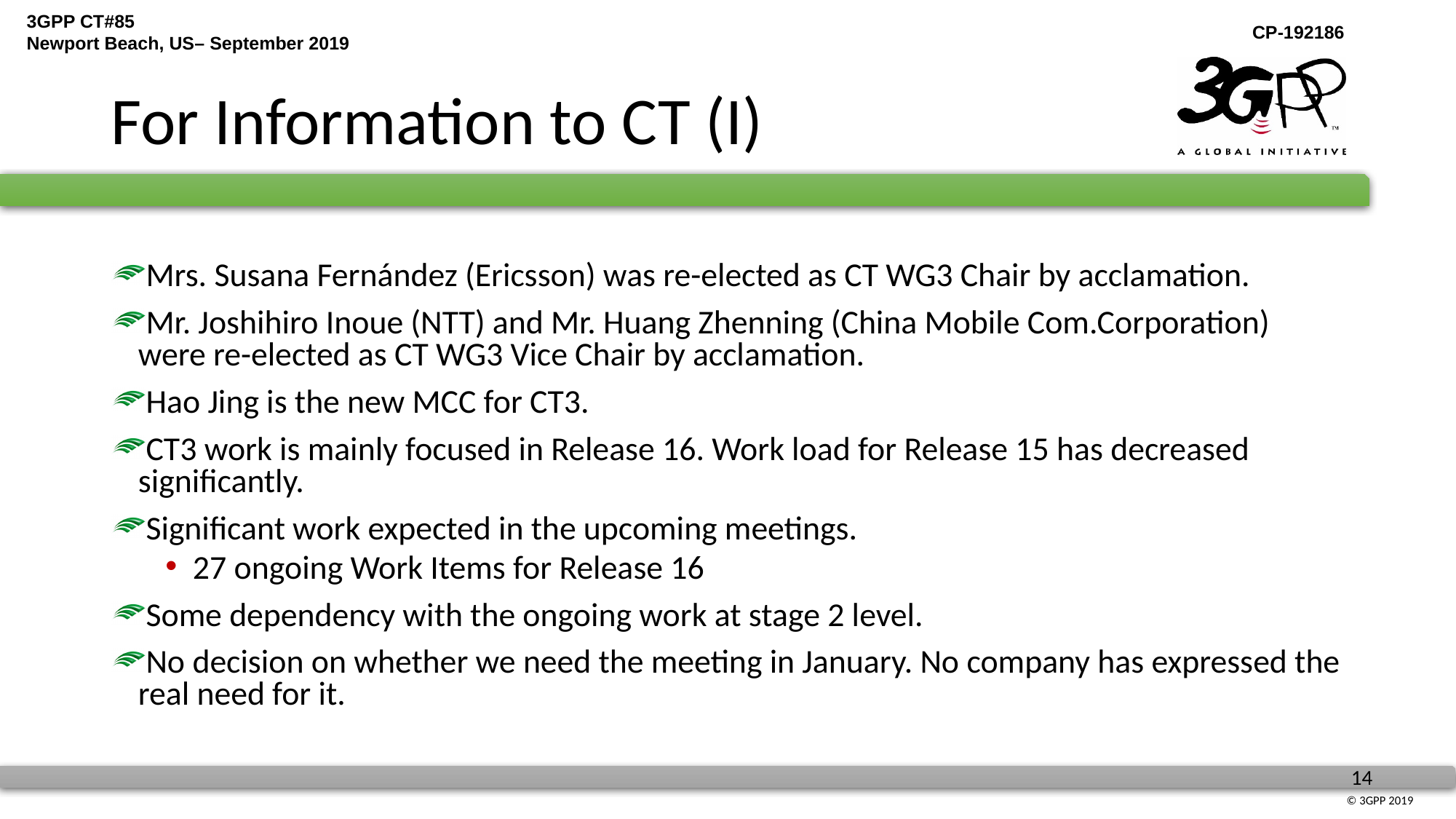

# For Information to CT (I)
Mrs. Susana Fernández (Ericsson) was re-elected as CT WG3 Chair by acclamation.
Mr. Joshihiro Inoue (NTT) and Mr. Huang Zhenning (China Mobile Com.Corporation) were re-elected as CT WG3 Vice Chair by acclamation.
Hao Jing is the new MCC for CT3.
CT3 work is mainly focused in Release 16. Work load for Release 15 has decreased significantly.
Significant work expected in the upcoming meetings.
27 ongoing Work Items for Release 16
Some dependency with the ongoing work at stage 2 level.
No decision on whether we need the meeting in January. No company has expressed the real need for it.